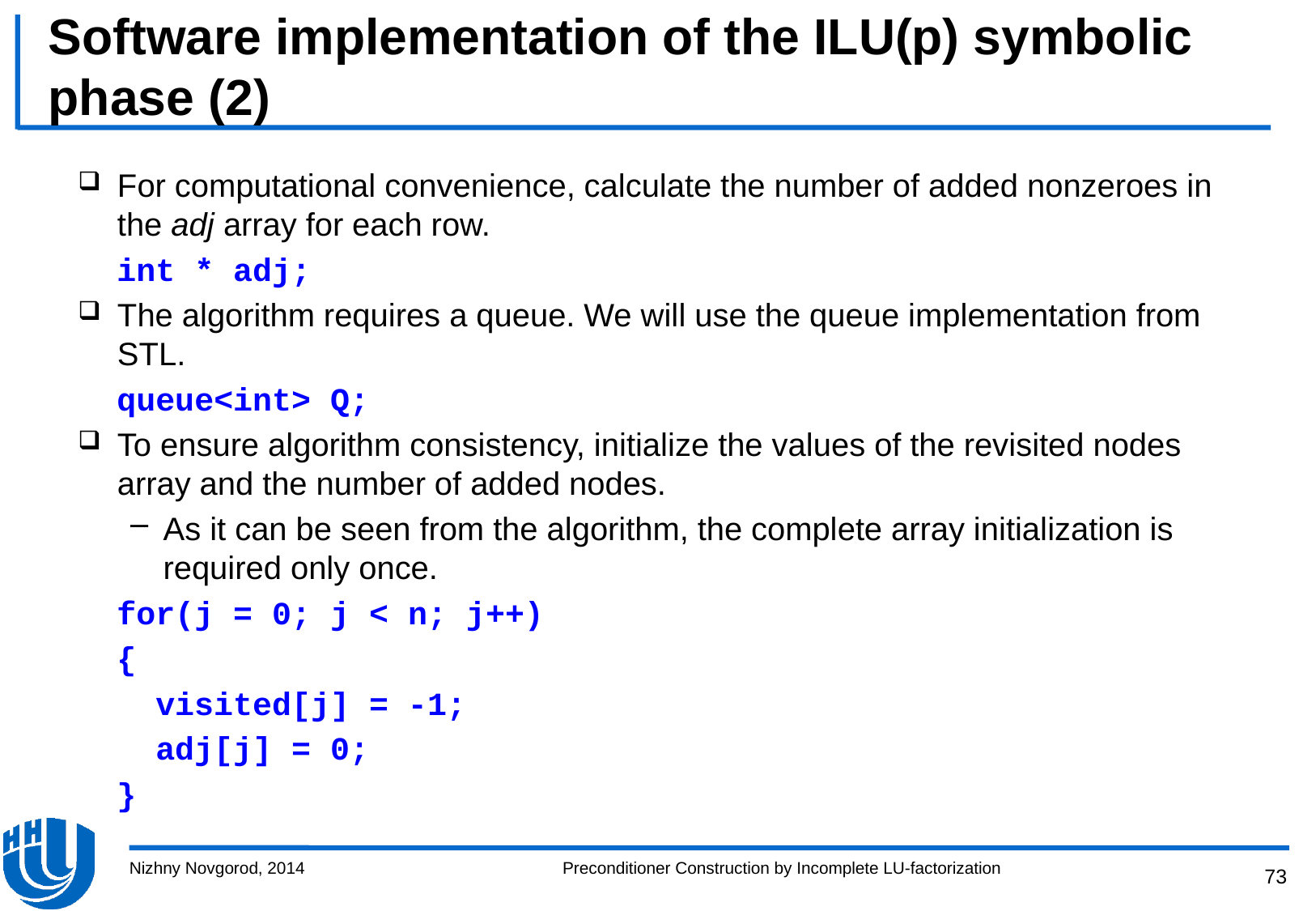

# Software implementation of the ILU(p) symbolic phase (2)
For computational convenience, calculate the number of added nonzeroes in the adj array for each row.
  int * adj;
The algorithm requires a queue. We will use the queue implementation from STL.
  queue<int> Q;
To ensure algorithm consistency, initialize the values of the revisited nodes array and the number of added nodes.
As it can be seen from the algorithm, the complete array initialization is required only once.
  for(j = 0; j < n; j++)
  {
    visited[j] = -1;
    adj[j] = 0;
  }

Nizhny Novgorod, 2014
Preconditioner Construction by Incomplete LU-factorization